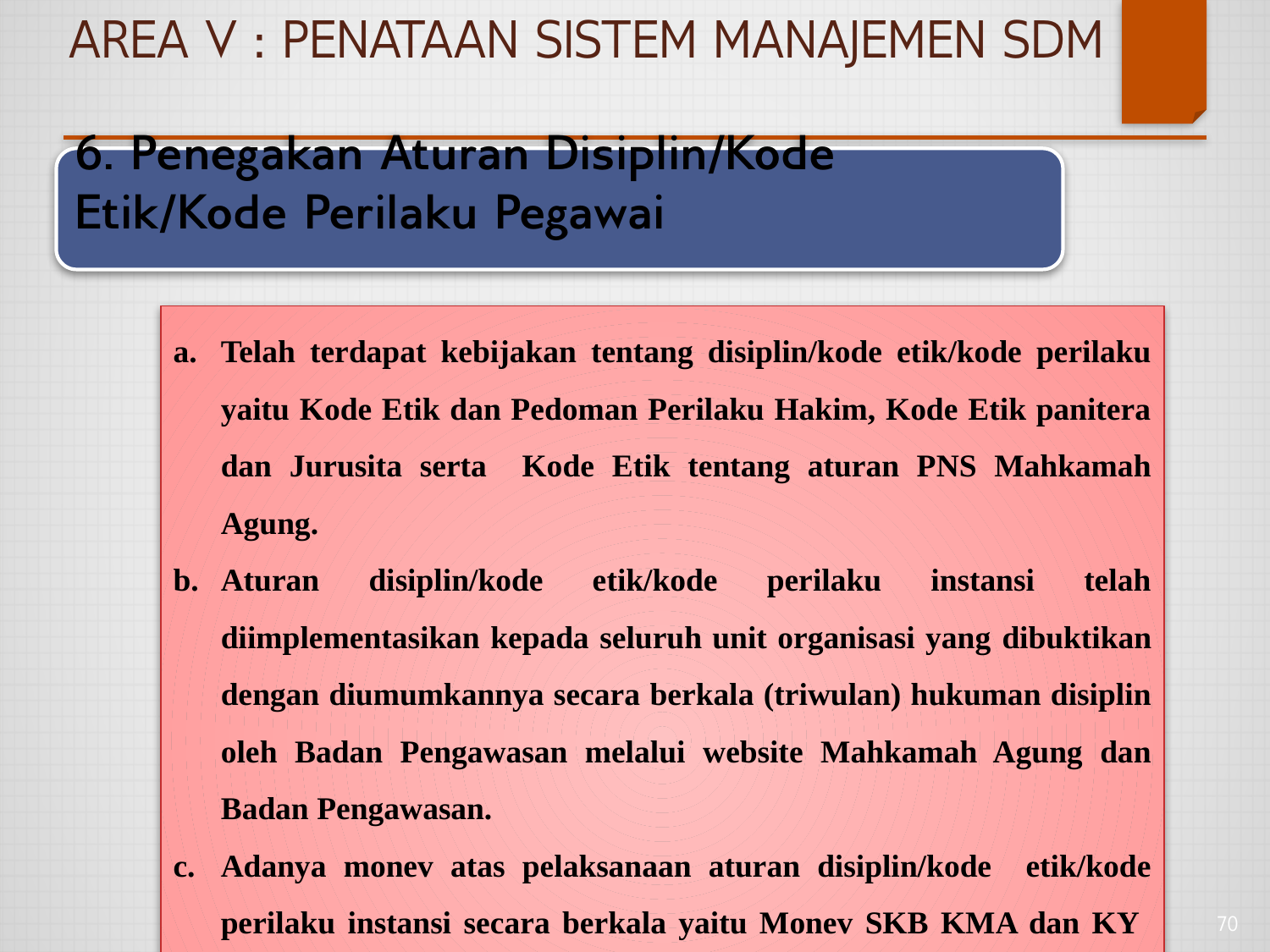

# AREA V : PENATAAN SISTEM MANAJEMEN SDM
6. Penegakan Aturan Disiplin/Kode Etik/Kode Perilaku Pegawai

Telah terdapat kebijakan tentang disiplin/kode etik/kode perilaku yaitu Kode Etik dan Pedoman Perilaku Hakim, Kode Etik panitera dan Jurusita serta  Kode Etik tentang aturan PNS Mahkamah Agung.
Aturan disiplin/kode etik/kode perilaku instansi telah diimplementasikan kepada seluruh unit organisasi yang dibuktikan dengan diumumkannya secara berkala (triwulan) hukuman disiplin oleh Badan Pengawasan melalui website Mahkamah Agung dan Badan Pengawasan.
Adanya monev atas pelaksanaan aturan disiplin/kode  etik/kode perilaku instansi secara berkala yaitu Monev SKB KMA dan KY  No : 047/KMA/SK/IV/2009 - 02/SKB/P.KY/IV/2009 dirubah menjadi Peraturan Bersama MA dan KY No : 02/PB/MA/IX/2012 - 02/PB/P.KY/09/2012 tentang Panduan Penegakan Kode Etik dan PPH
70